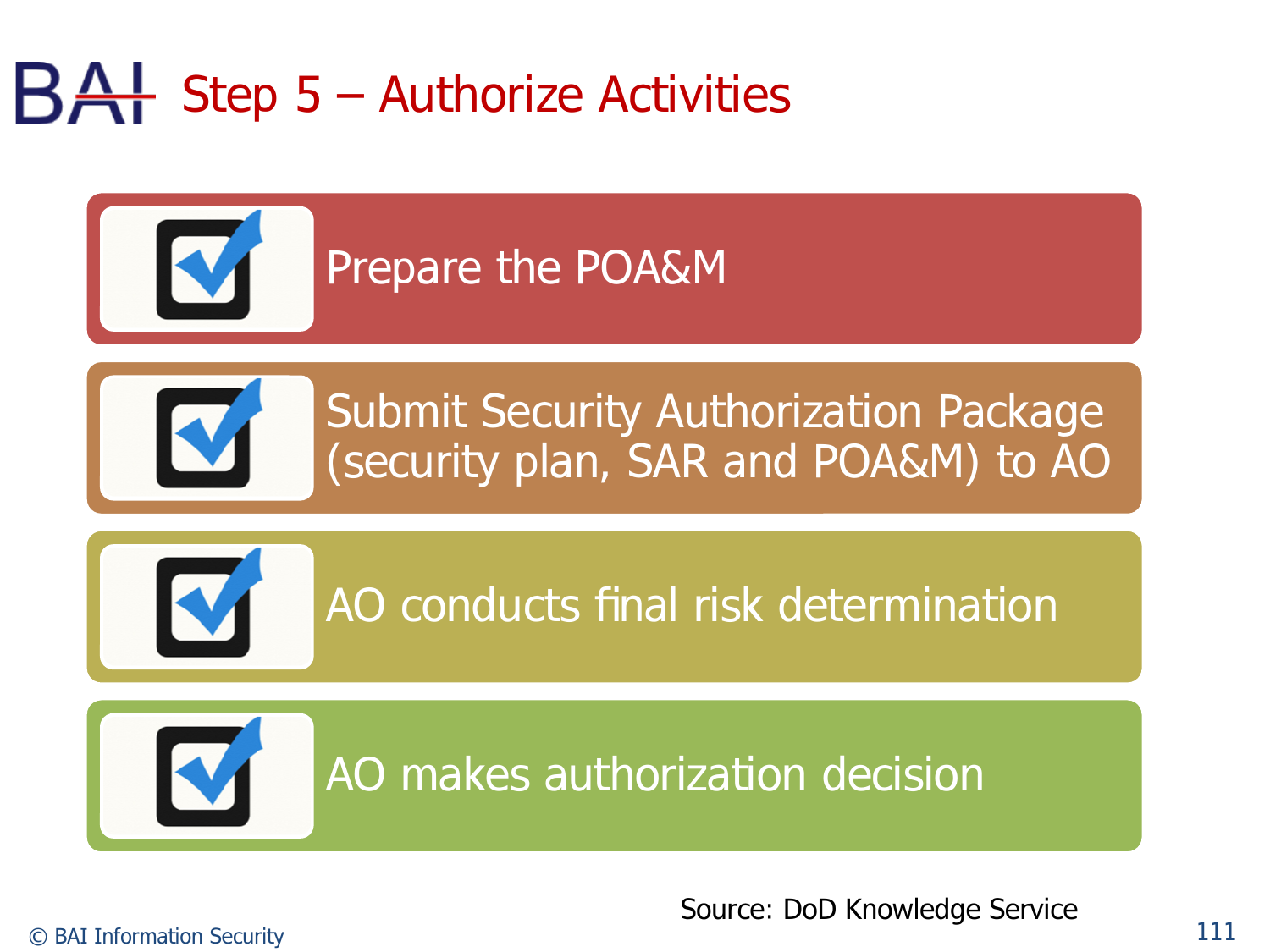

# Step 5 – Authorize Activities

Prepare the POA&M

Submit Security Authorization Package (security plan, SAR and POA&M) to AO

AO conducts final risk determination

AO makes authorization decision

Source: DoD Knowledge Service